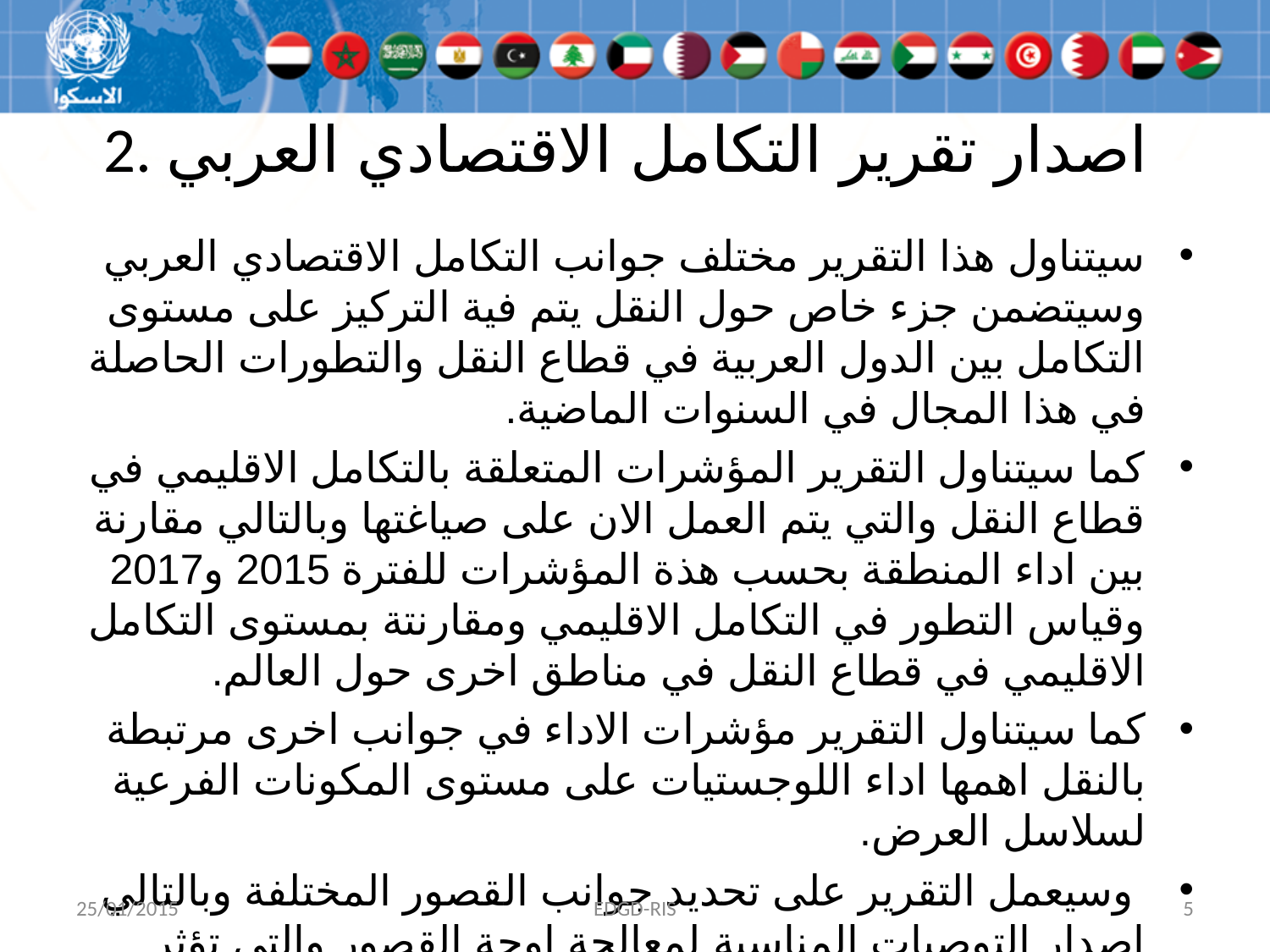

# 2. اصدار تقرير التكامل الاقتصادي العربي
سيتناول هذا التقرير مختلف جوانب التكامل الاقتصادي العربي وسيتضمن جزء خاص حول النقل يتم فية التركيز على مستوى التكامل بين الدول العربية في قطاع النقل والتطورات الحاصلة في هذا المجال في السنوات الماضية.
كما سيتناول التقرير المؤشرات المتعلقة بالتكامل الاقليمي في قطاع النقل والتي يتم العمل الان على صياغتها وبالتالي مقارنة بين اداء المنطقة بحسب هذة المؤشرات للفترة 2015 و2017 وقياس التطور في التكامل الاقليمي ومقارنتة بمستوى التكامل الاقليمي في قطاع النقل في مناطق اخرى حول العالم.
كما سيتناول التقرير مؤشرات الاداء في جوانب اخرى مرتبطة بالنقل اهمها اداء اللوجستيات على مستوى المكونات الفرعية لسلاسل العرض.
 وسيعمل التقرير على تحديد جوانب القصور المختلفة وبالتالي اصدار التوصيات المناسبة لمعالجة اوجة القصور والتي تؤثر على كفاءة ومستوى التكامل الاقليمي في قطاع النقل.

25/01/2015

EDGD-RIS

5